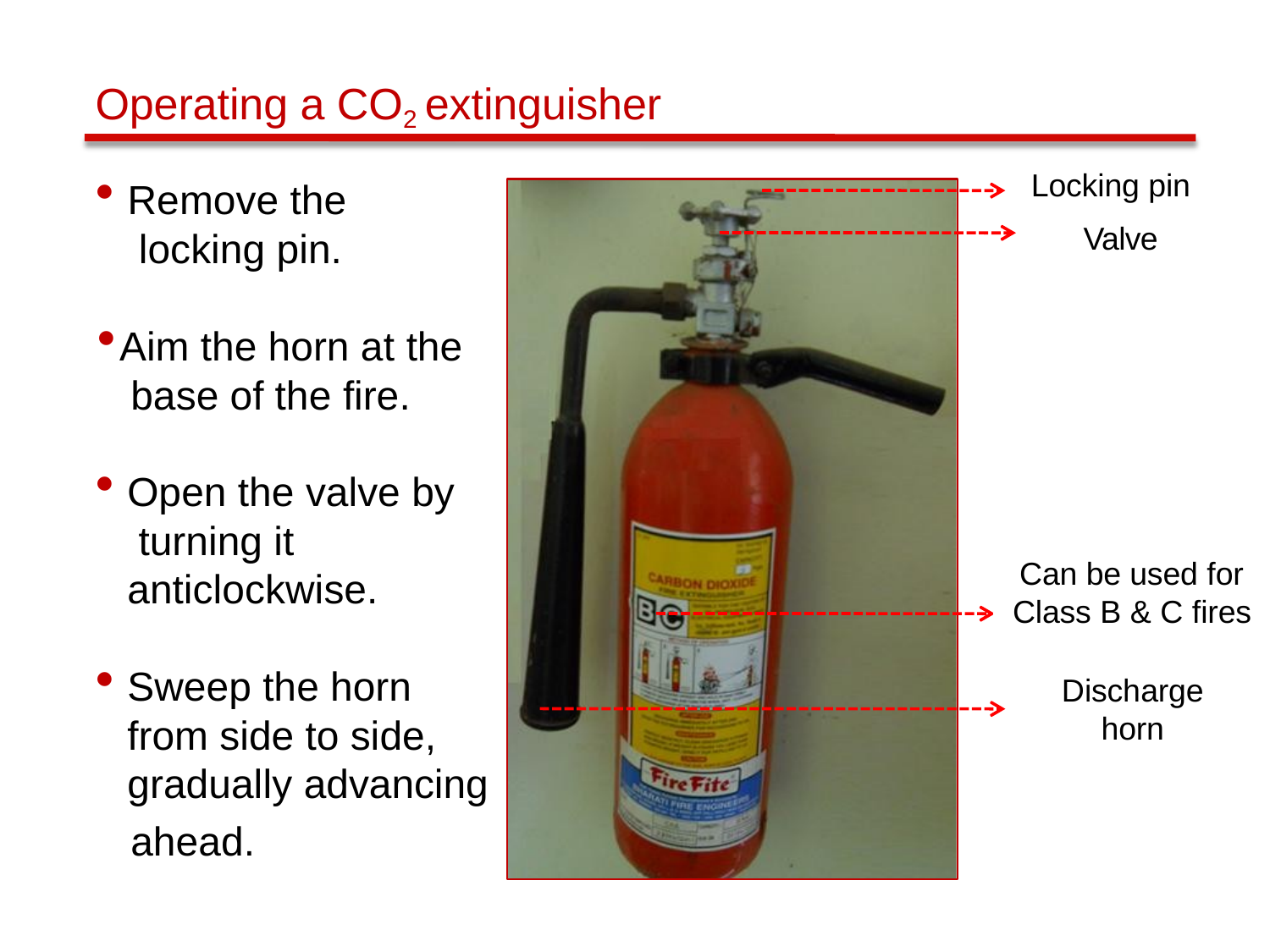

# Operating a CO2 extinguisher

Locking pin
Valve
Remove the  locking pin.

Aim the horn at the  base of the fire.
Open the valve by  turning it  anticlockwise.
Can be used for  Class B & C fires
Sweep the horn  from side to side,  gradually advancing
ahead.
Discharge
horn